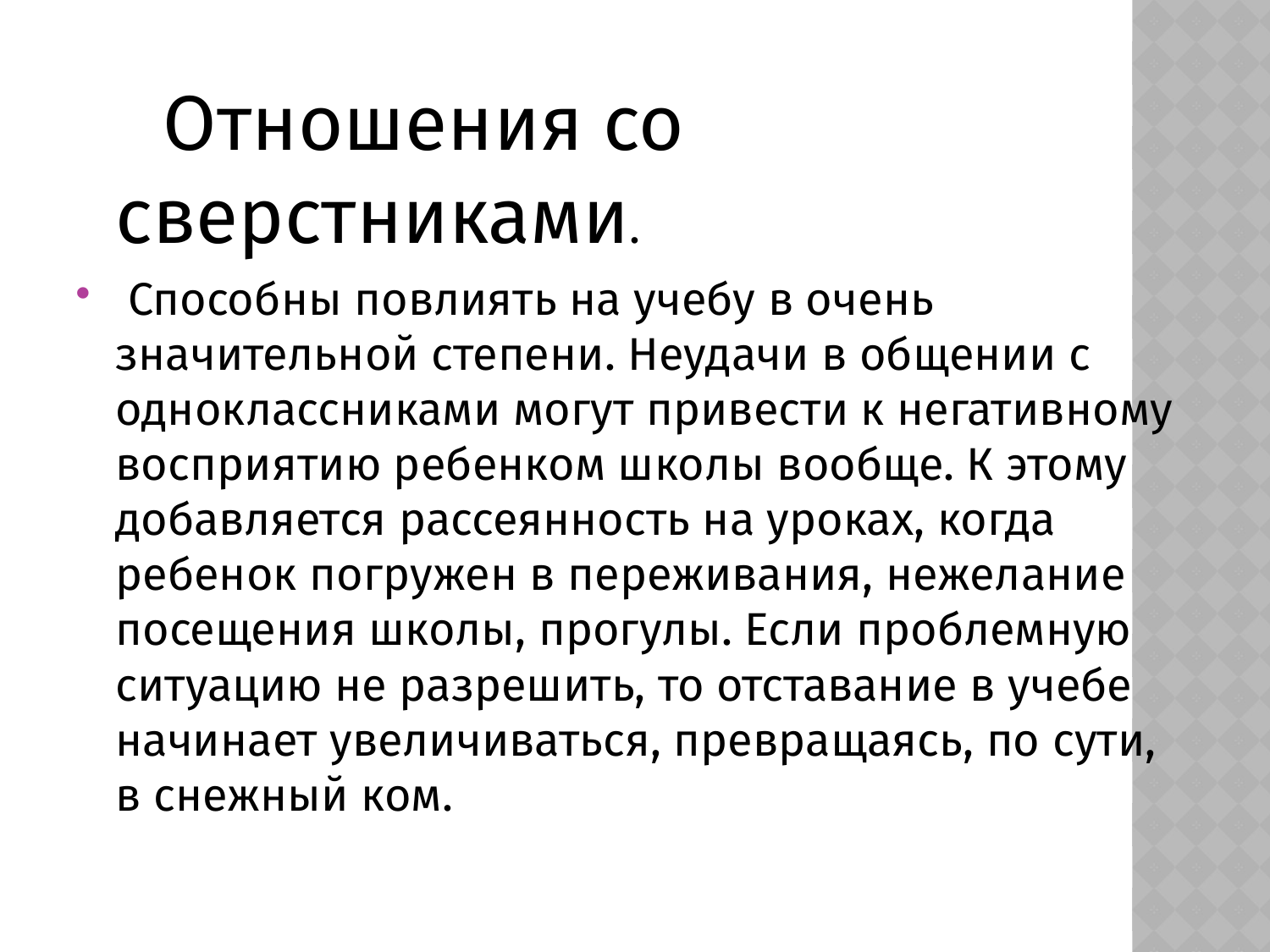

Отношения со сверстниками.
 Способны повлиять на учебу в очень значительной степени. Неудачи в общении с одноклассниками могут привести к негативному восприятию ребенком школы вообще. К этому добавляется рассеянность на уроках, когда ребенок погружен в переживания, нежелание посещения школы, прогулы. Если проблемную ситуацию не разрешить, то отставание в учебе начинает увеличиваться, превращаясь, по сути, в снежный ком.